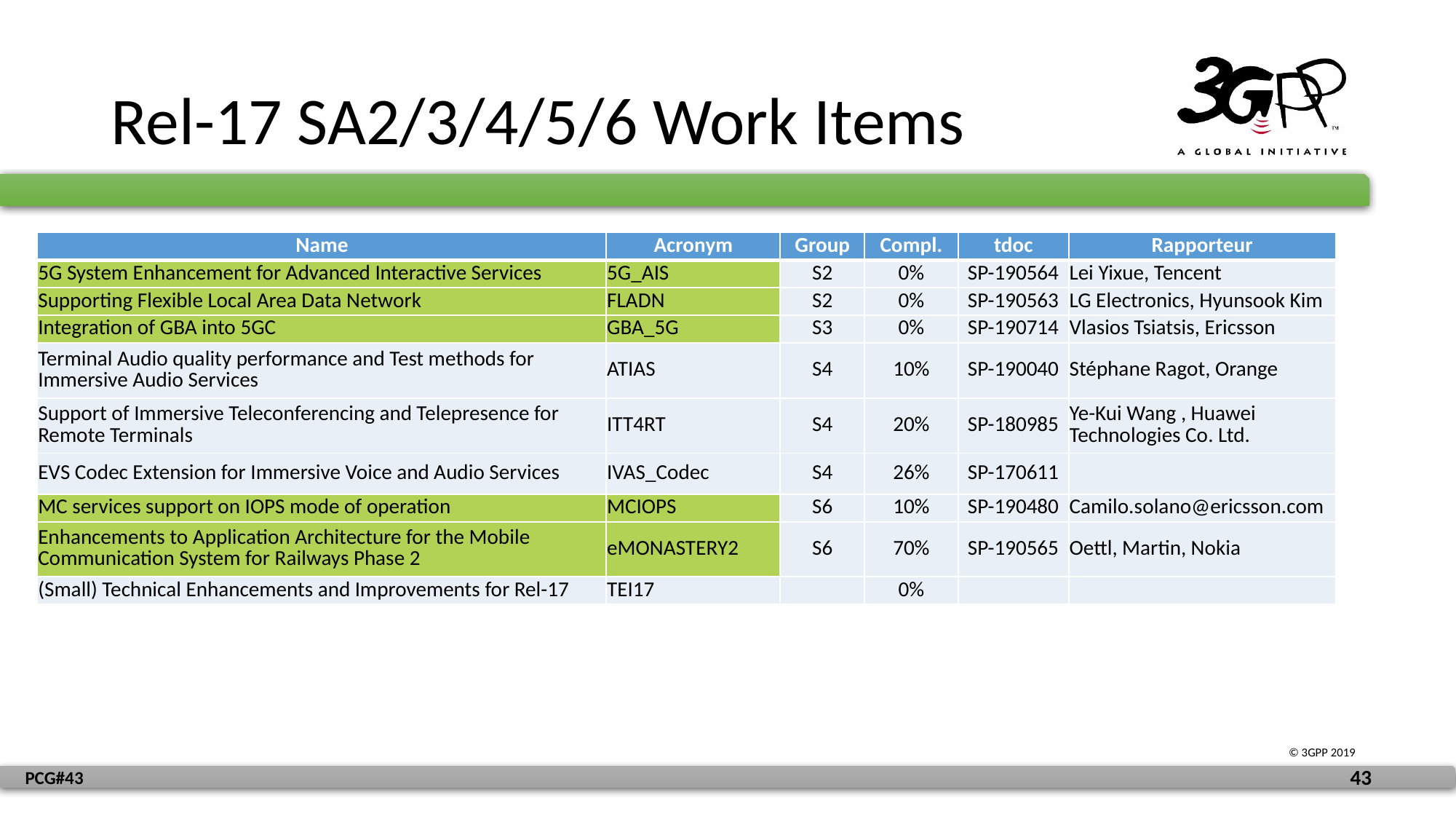

# Rel-17 SA2/3/4/5/6 Work Items
| Name | Acronym | Group | Compl. | tdoc | Rapporteur |
| --- | --- | --- | --- | --- | --- |
| 5G System Enhancement for Advanced Interactive Services | 5G\_AIS | S2 | 0% | SP-190564 | Lei Yixue, Tencent |
| Supporting Flexible Local Area Data Network | FLADN | S2 | 0% | SP-190563 | LG Electronics, Hyunsook Kim |
| Integration of GBA into 5GC | GBA\_5G | S3 | 0% | SP-190714 | Vlasios Tsiatsis, Ericsson |
| Terminal Audio quality performance and Test methods for Immersive Audio Services | ATIAS | S4 | 10% | SP-190040 | Stéphane Ragot, Orange |
| Support of Immersive Teleconferencing and Telepresence for Remote Terminals | ITT4RT | S4 | 20% | SP-180985 | Ye-Kui Wang , Huawei Technologies Co. Ltd. |
| EVS Codec Extension for Immersive Voice and Audio Services | IVAS\_Codec | S4 | 26% | SP-170611 |  |
| MC services support on IOPS mode of operation | MCIOPS | S6 | 10% | SP-190480 | Camilo.solano@ericsson.com |
| Enhancements to Application Architecture for the Mobile Communication System for Railways Phase 2 | eMONASTERY2 | S6 | 70% | SP-190565 | Oettl, Martin, Nokia |
| (Small) Technical Enhancements and Improvements for Rel-17 | TEI17 |  | 0% |  |  |